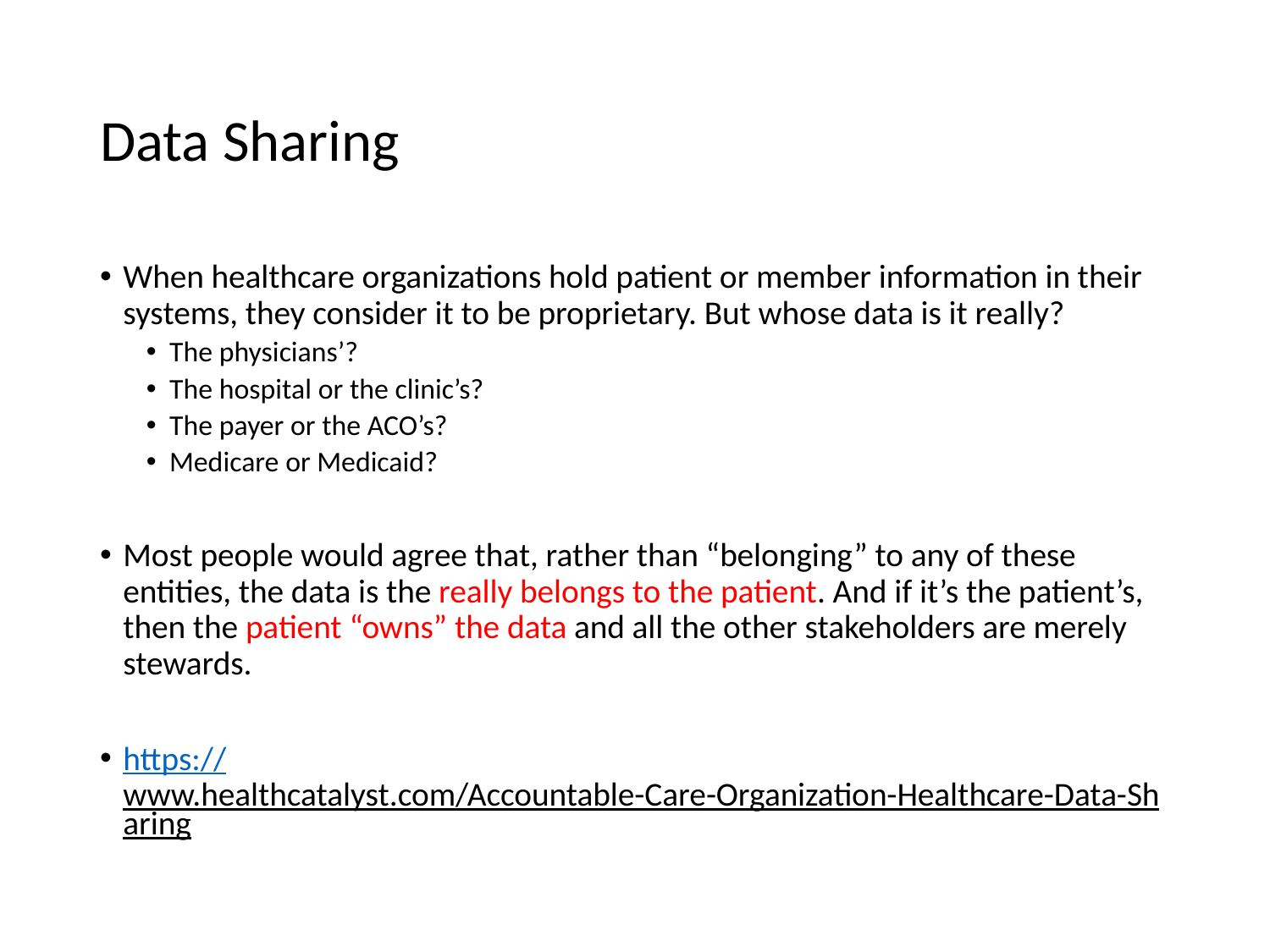

# Data Sharing
When healthcare organizations hold patient or member information in their systems, they consider it to be proprietary. But whose data is it really?
The physicians’?
The hospital or the clinic’s?
The payer or the ACO’s?
Medicare or Medicaid?

Most people would agree that, rather than “belonging” to any of these entities, the data is the really belongs to the patient. And if it’s the patient’s, then the patient “owns” the data and all the other stakeholders are merely stewards.

https://www.healthcatalyst.com/Accountable-Care-Organization-Healthcare-Data-Sharing